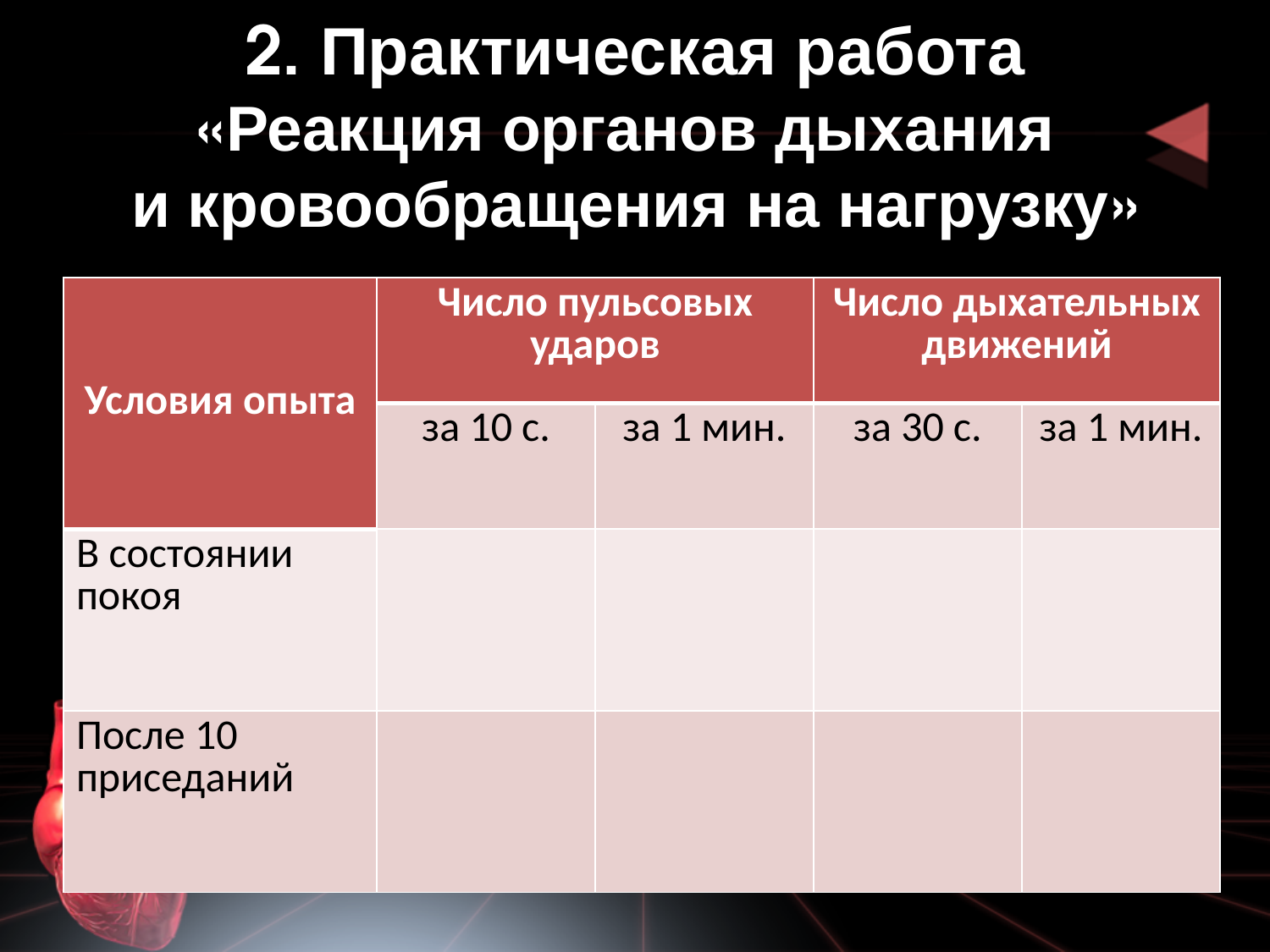

# 2. Практическая работа «Реакция органов дыхания и кровообращения на нагрузку»
| Условия опыта | Число пульсовых ударов |  | Число дыхательных движений |  |
| --- | --- | --- | --- | --- |
|  | за 10 с. | за 1 мин. | за 30 с. | за 1 мин. |
| В состоянии покоя |  |  |  |  |
| После 10 приседаний |  |  |  |  |